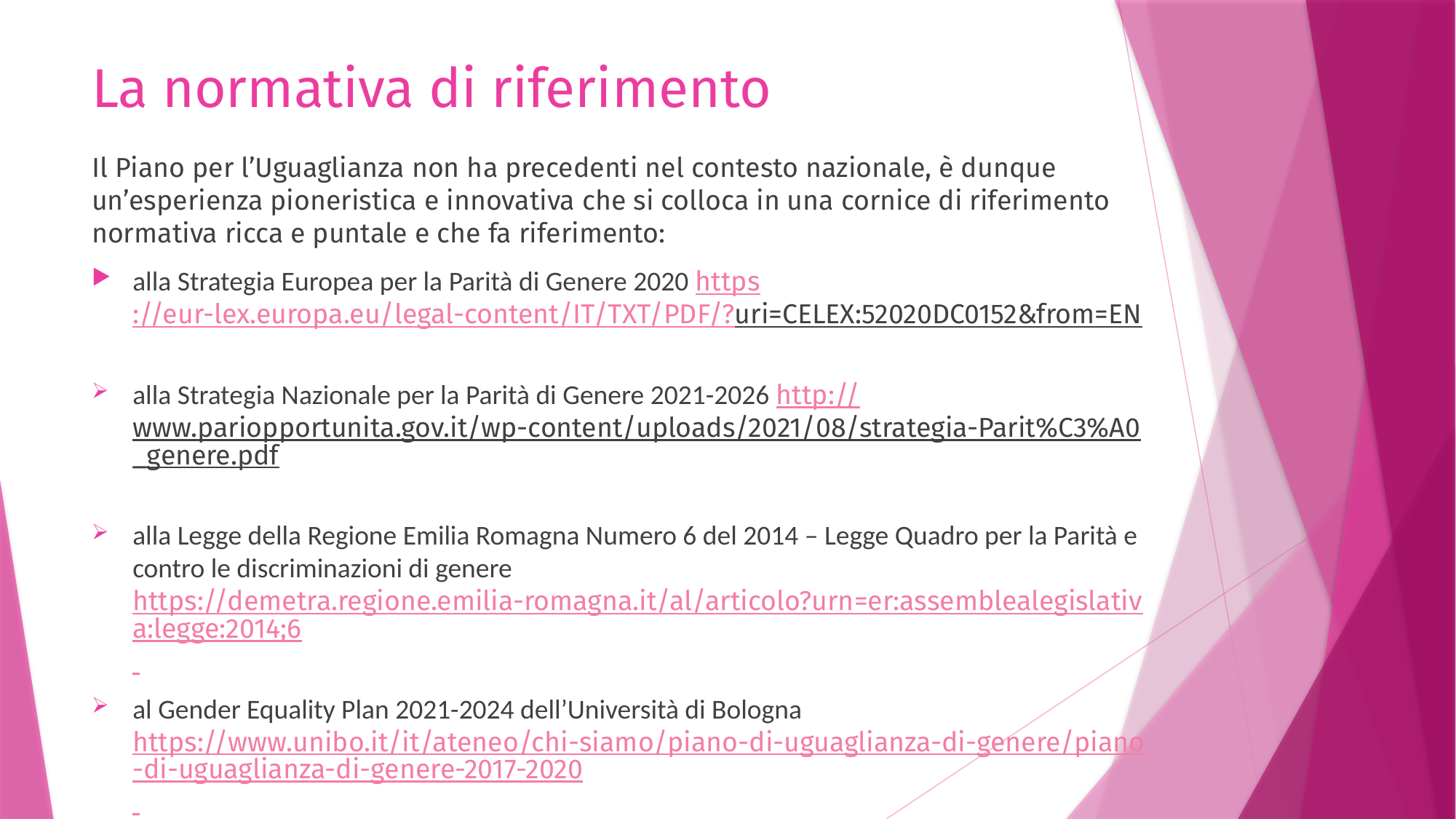

# La normativa di riferimento
Il Piano per l’Uguaglianza non ha precedenti nel contesto nazionale, è dunque un’esperienza pioneristica e innovativa che si colloca in una cornice di riferimento normativa ricca e puntale e che fa riferimento:
alla Strategia Europea per la Parità di Genere 2020 https://eur-lex.europa.eu/legal-content/IT/TXT/PDF/?uri=CELEX:52020DC0152&from=EN
alla Strategia Nazionale per la Parità di Genere 2021-2026 http://www.pariopportunita.gov.it/wp-content/uploads/2021/08/strategia-Parit%C3%A0_genere.pdf
alla Legge della Regione Emilia Romagna Numero 6 del 2014 – Legge Quadro per la Parità e contro le discriminazioni di genere https://demetra.regione.emilia-romagna.it/al/articolo?urn=er:assemblealegislativa:legge:2014;6
al Gender Equality Plan 2021-2024 dell’Università di Bologna https://www.unibo.it/it/ateneo/chi-siamo/piano-di-uguaglianza-di-genere/piano-di-uguaglianza-di-genere-2017-2020